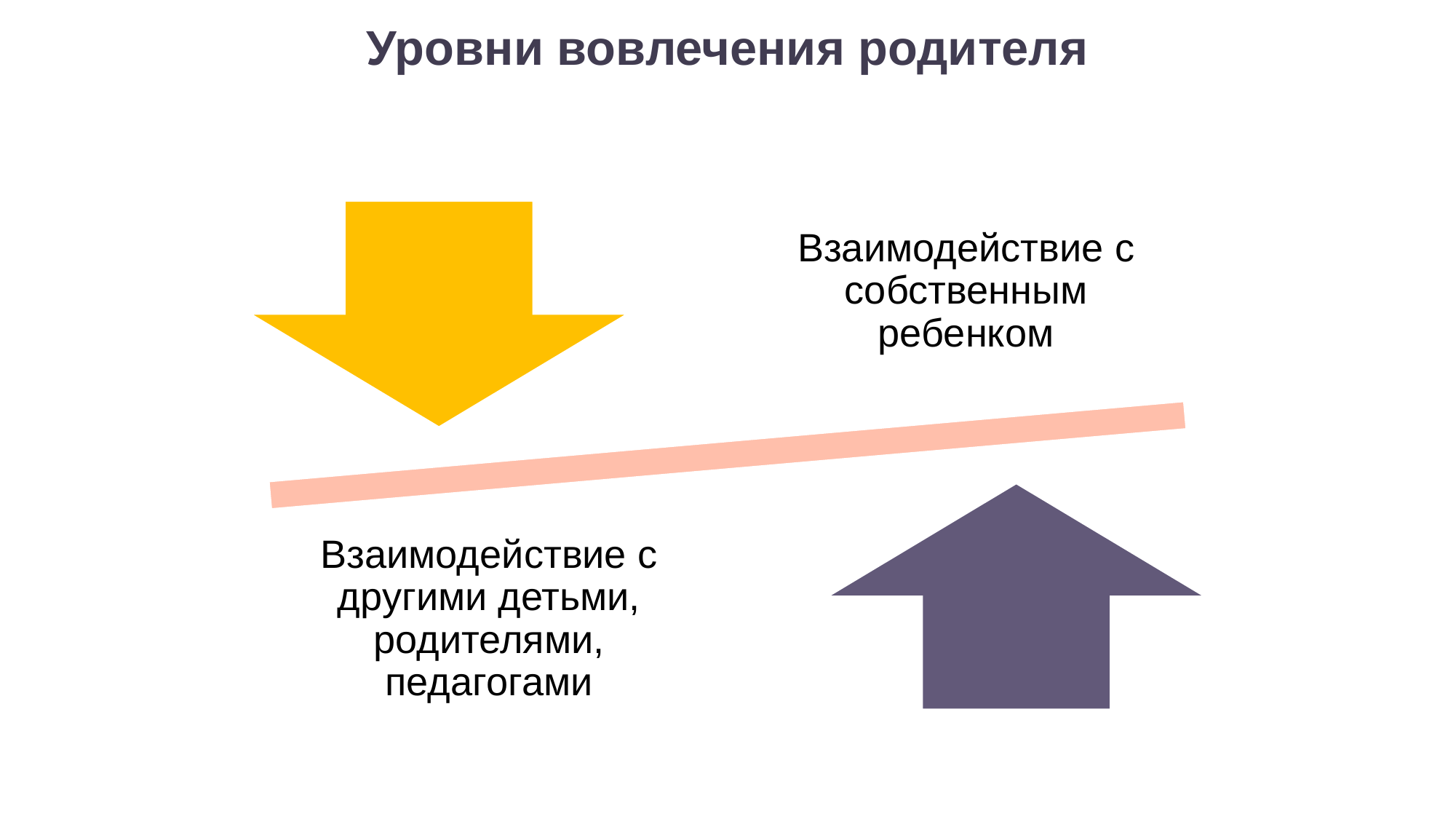

# Уровни вовлечения родителя
Взаимодействие с собственным ребенком
Взаимодействие с другими детьми, родителями, педагогами